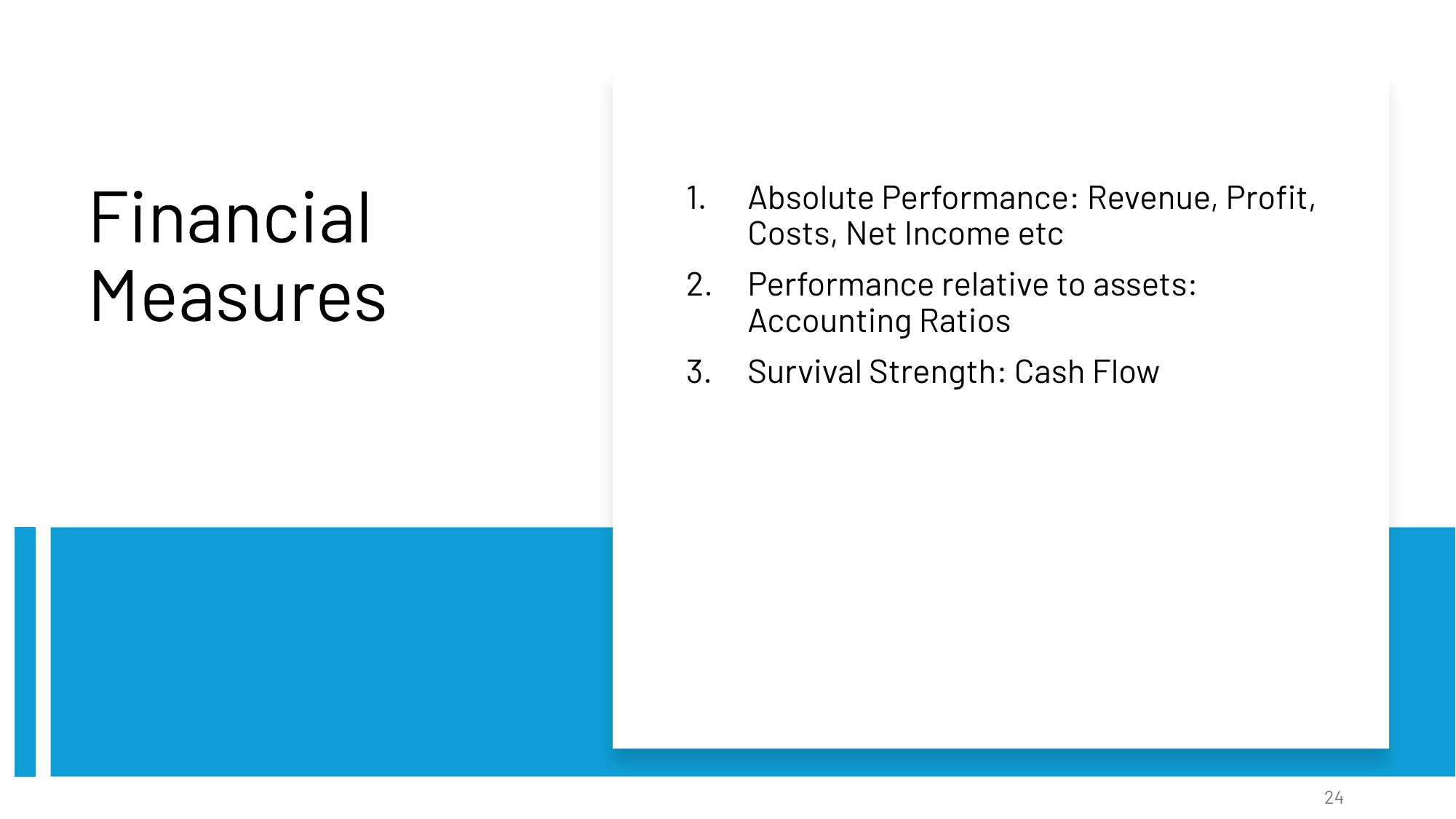

Absolute Performance: Revenue, Profit, Costs, Net Income etc
Performance relative to assets: Accounting Ratios
Survival Strength: Cash Flow
# Financial Measures

24